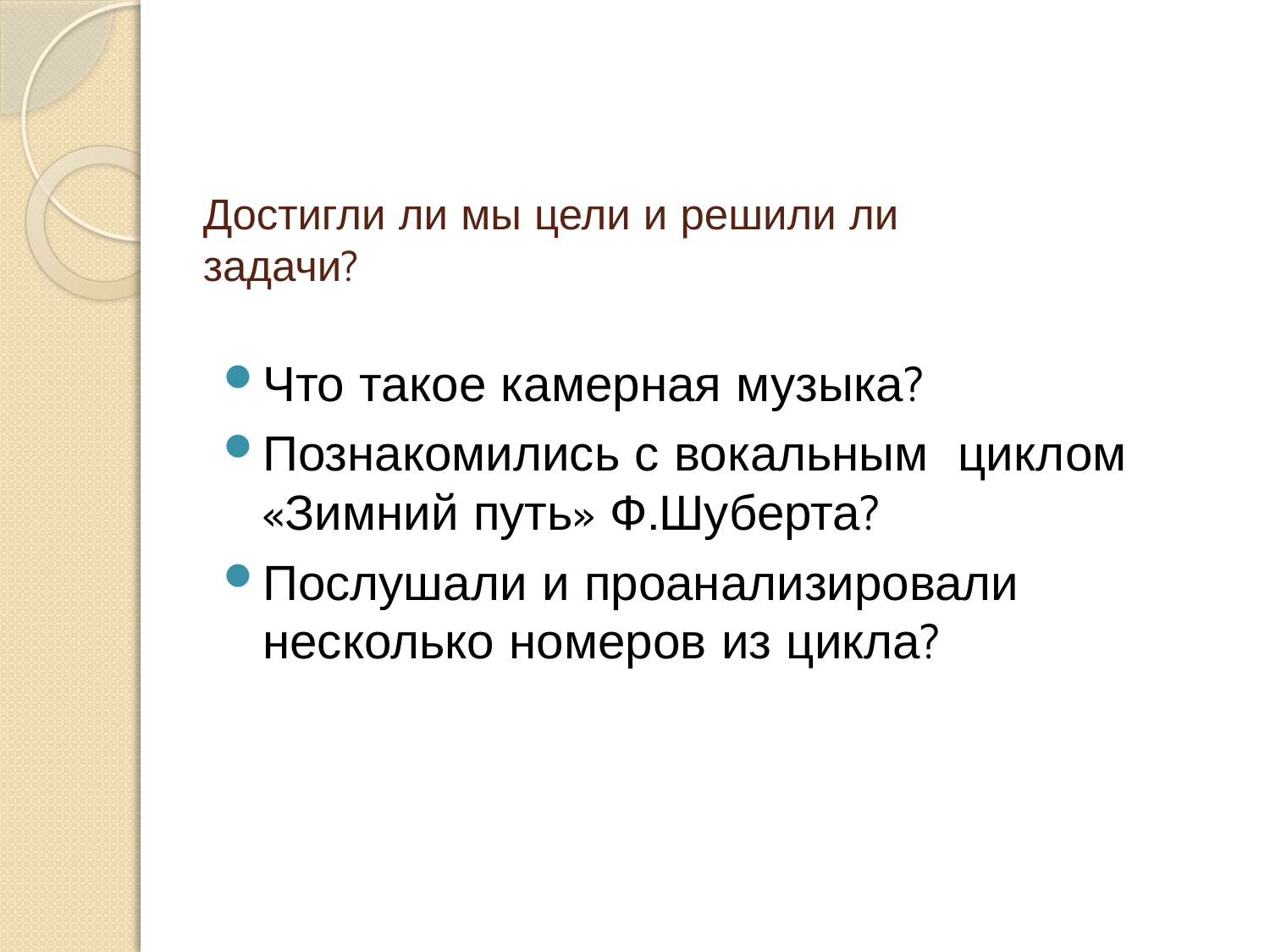

# Достигли ли мы цели и решили ли задачи?
Что такое камерная музыка?
Познакомились с вокальным  циклом «Зимний путь» Ф.Шуберта?
Послушали и проанализировали несколько номеров из цикла?